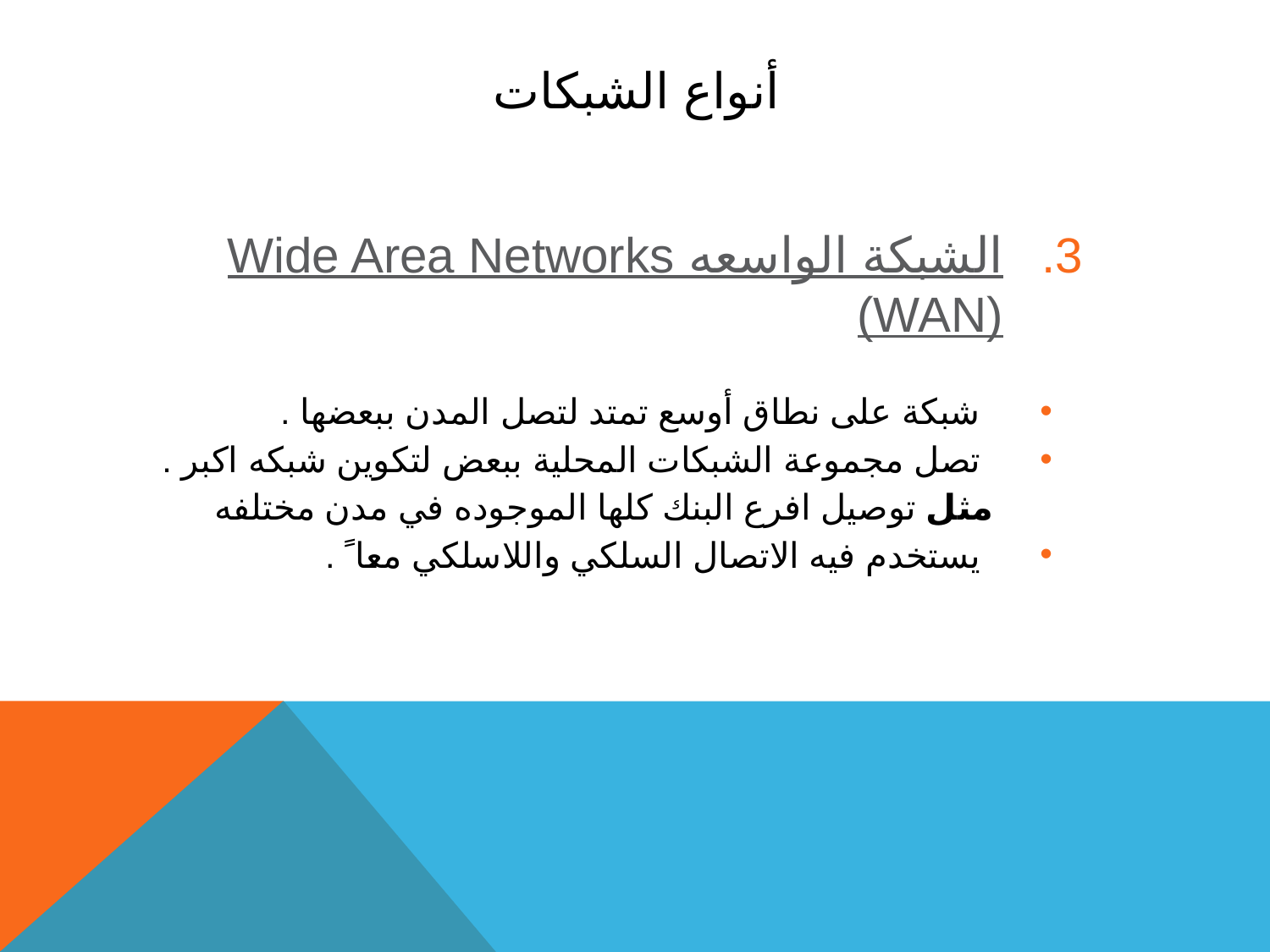

# أنواع الشبكات

الشبكة الواسعه Wide Area Networks (WAN)
شبكة على نطاق أوسع تمتد لتصل المدن ببعضها .
تصل مجموعة الشبكات المحلية ببعض لتكوين شبكه اكبر .
      مثل توصيل افرع البنك كلها الموجوده في مدن مختلفه
يستخدم فيه الاتصال السلكي واللاسلكي معا ً .